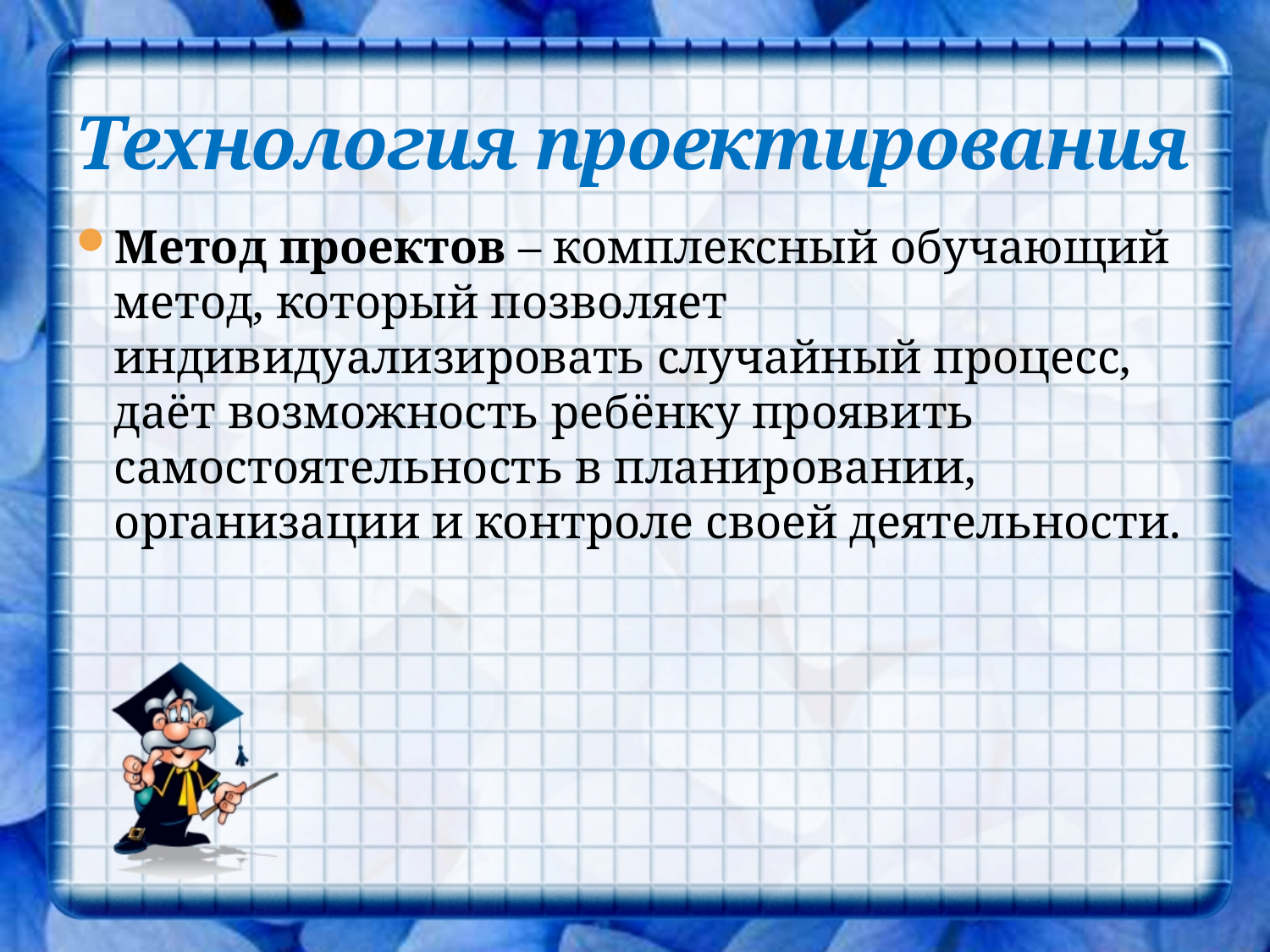

# Технология проектирования
Метод проектов – комплексный обучающий метод, который позволяет индивидуализировать случайный процесс, даёт возможность ребёнку проявить самостоятельность в планировании, организации и контроле своей деятельности.